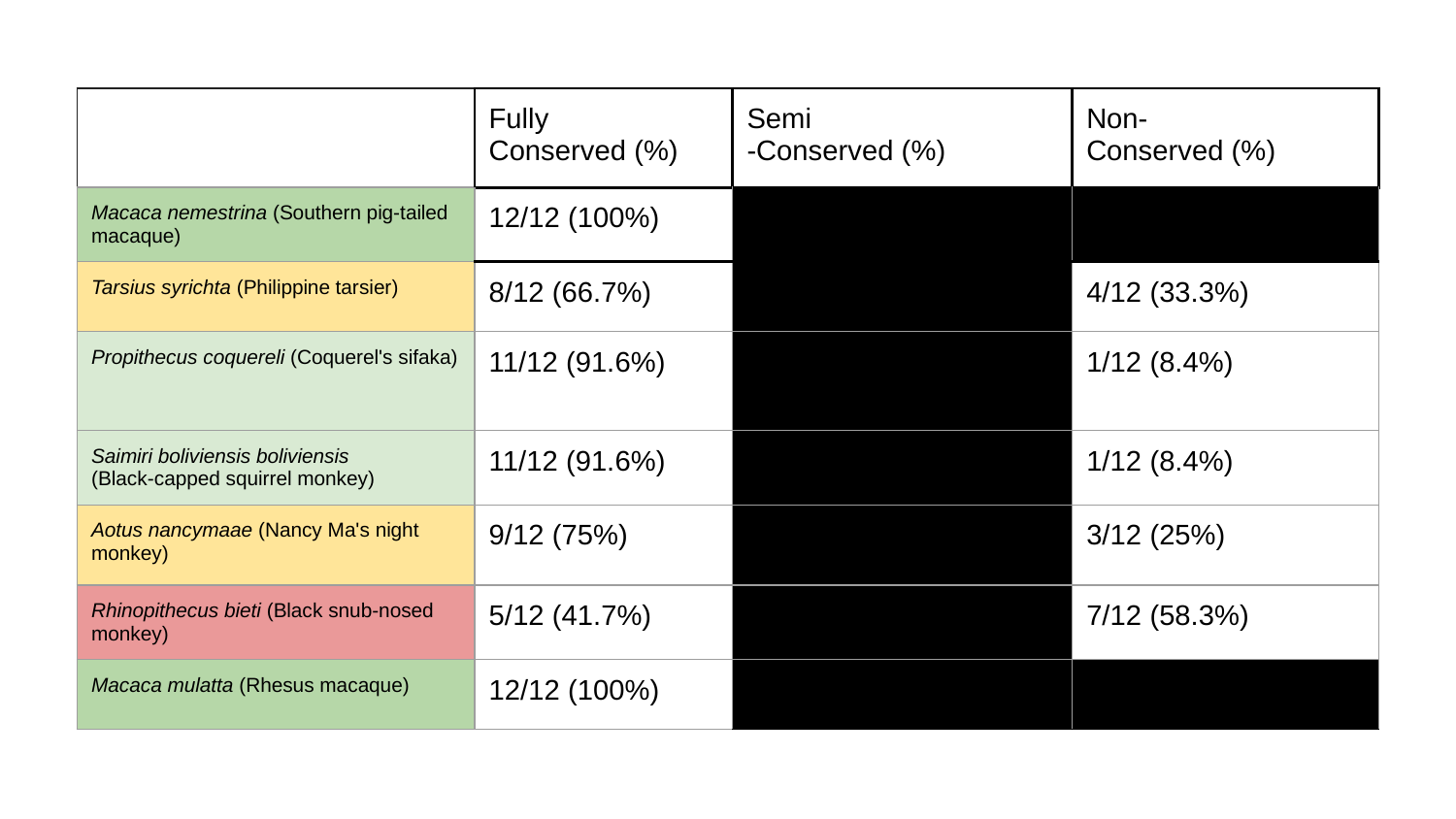

|  | Fully Conserved (%) | Semi -Conserved (%) | Non- Conserved (%) |
| --- | --- | --- | --- |
| Macaca nemestrina (Southern pig-tailed macaque) | 12/12 (100%) |  |  |
| Tarsius syrichta (Philippine tarsier) | 8/12 (66.7%) |  | 4/12 (33.3%) |
| Propithecus coquereli (Coquerel's sifaka) | 11/12 (91.6%) |  | 1/12 (8.4%) |
| Saimiri boliviensis boliviensis (Black-capped squirrel monkey) | 11/12 (91.6%) |  | 1/12 (8.4%) |
| Aotus nancymaae (Nancy Ma's night monkey) | 9/12 (75%) |  | 3/12 (25%) |
| Rhinopithecus bieti (Black snub-nosed monkey) | 5/12 (41.7%) |  | 7/12 (58.3%) |
| Macaca mulatta (Rhesus macaque) | 12/12 (100%) |  |  |